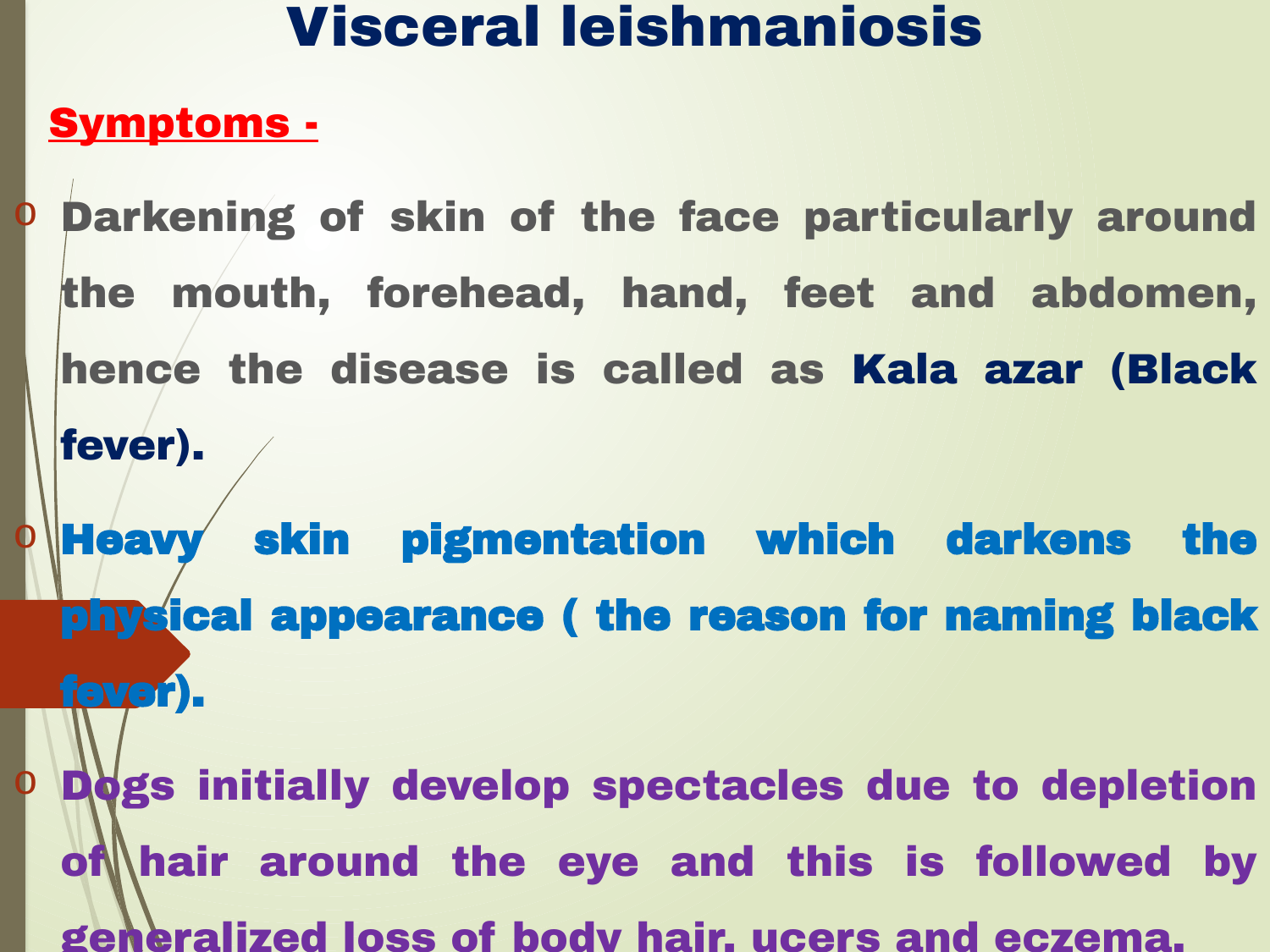

# Visceral leishmaniosis
    Symptoms -
Darkening of skin of the face particularly around the mouth, forehead, hand, feet and abdomen, hence the disease is called as Kala azar (Black fever).
Heavy skin pigmentation which darkens the physical appearance ( the reason for naming black fever).
Dogs initially develop spectacles due to depletion of hair around the eye and this is followed by generalized loss of body hair, ucers and eczema.